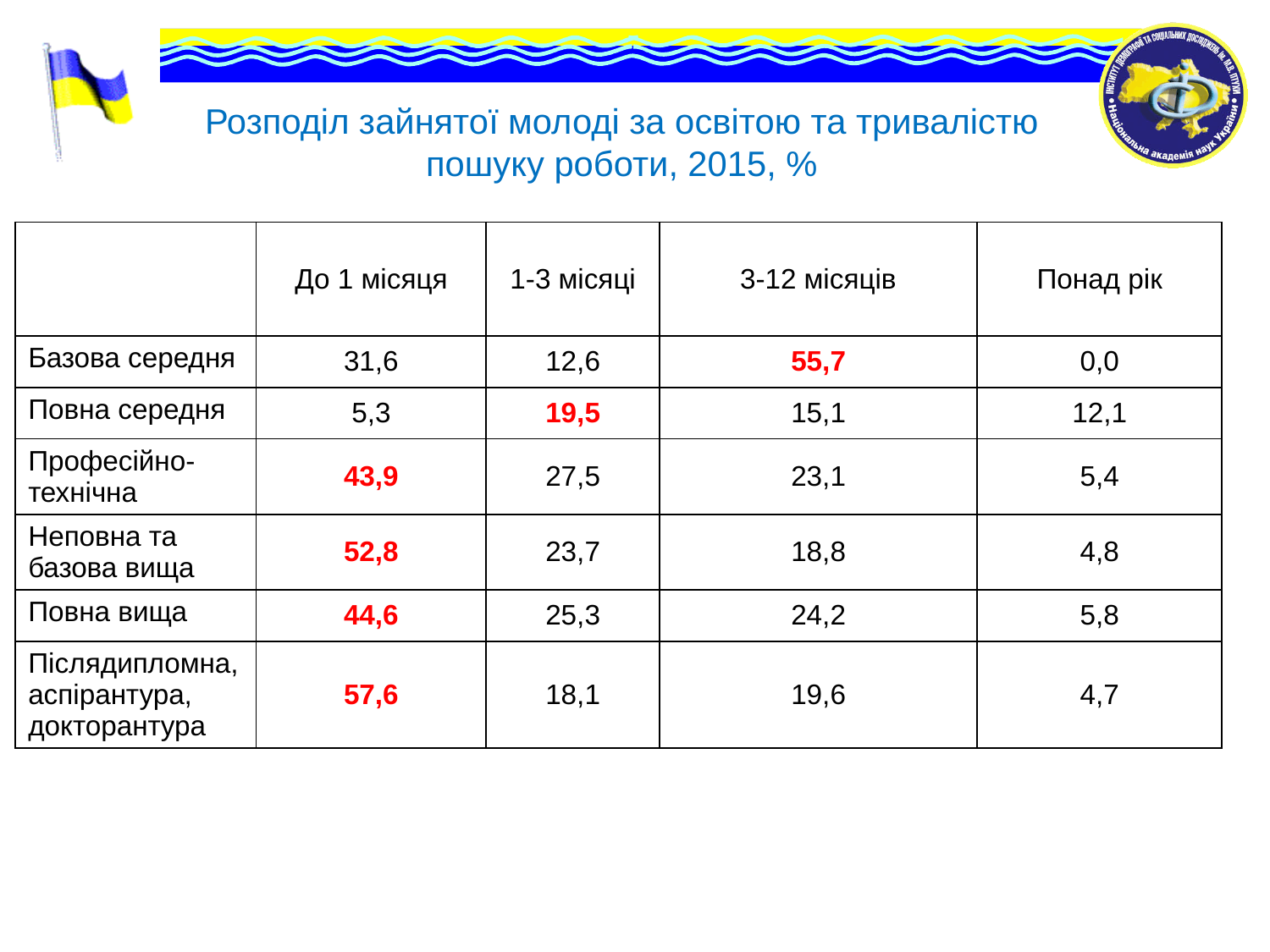

# Розподіл зайнятої молоді за освітою та тривалістю пошуку роботи, 2015, %
|  | До 1 місяця | 1-3 місяці | 3-12 місяців | Понад рік |
| --- | --- | --- | --- | --- |
| Базова середня | 31,6 | 12,6 | 55,7 | 0,0 |
| Повна середня | 5,3 | 19,5 | 15,1 | 12,1 |
| Професійно-технічна | 43,9 | 27,5 | 23,1 | 5,4 |
| Неповна та базова вища | 52,8 | 23,7 | 18,8 | 4,8 |
| Повна вища | 44,6 | 25,3 | 24,2 | 5,8 |
| Післядипломна, аспірантура, докторантура | 57,6 | 18,1 | 19,6 | 4,7 |